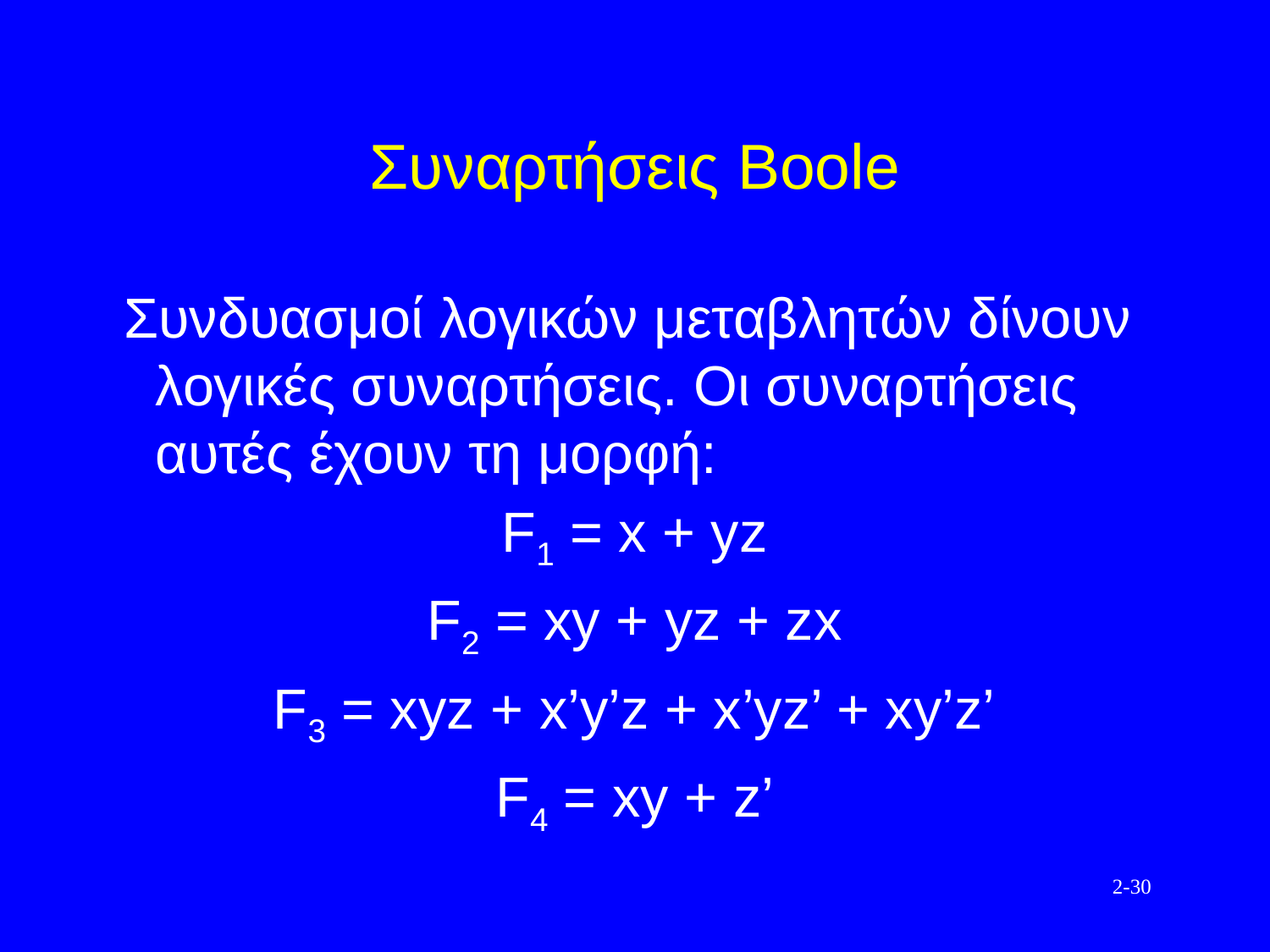

# Συναρτήσεις Boole
 Συνδυασμοί λογικών μεταβλητών δίνουν λογικές συναρτήσεις. Οι συναρτήσεις αυτές έχουν τη μορφή:
F1 = x + yz
F2 = xy + yz + zx
F3 = xyz + x’y’z + x’yz’ + xy’z’
F4 = xy + z’